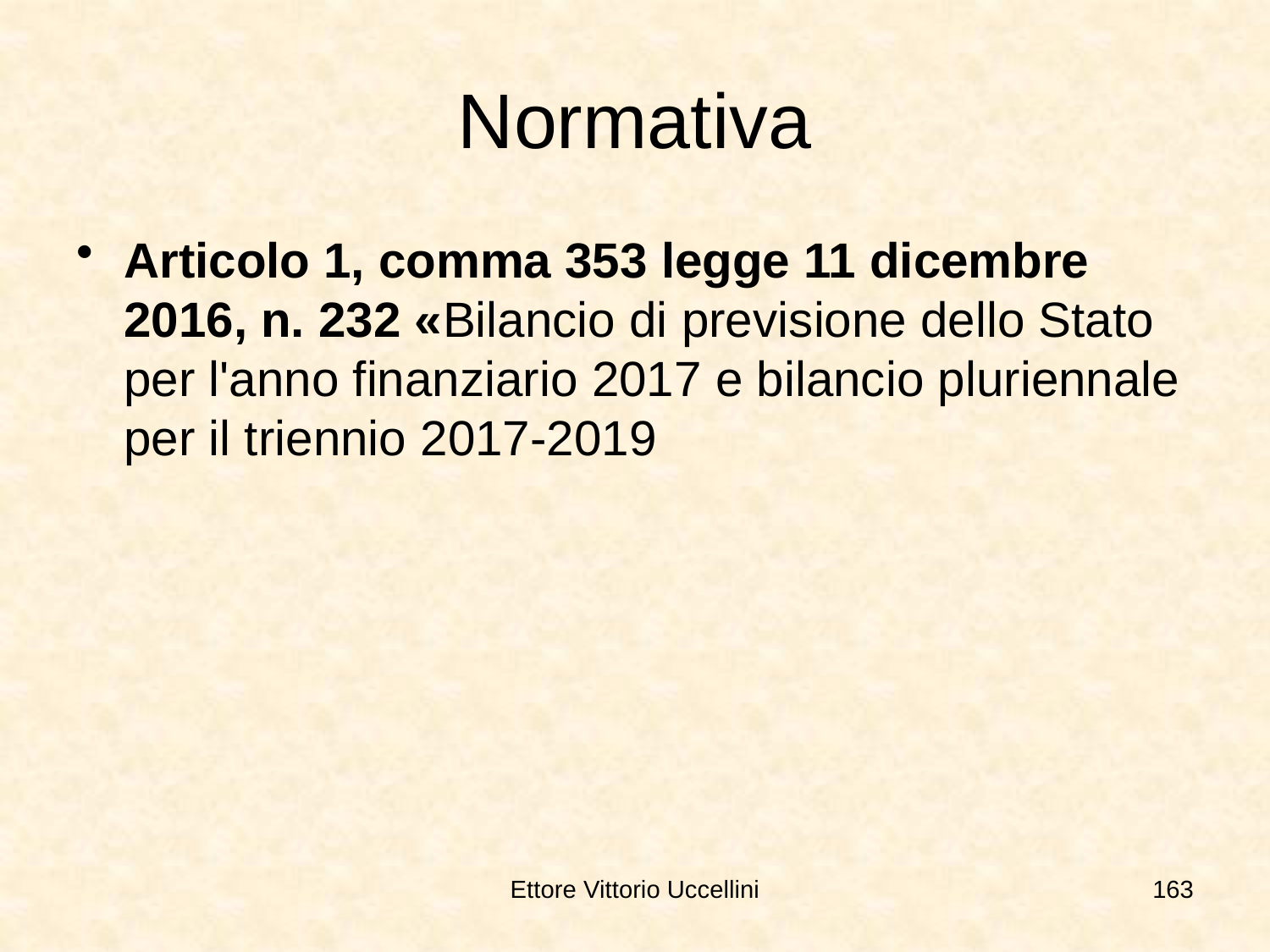

# Normativa
Articolo 1, comma 353 legge 11 dicembre 2016, n. 232 «Bilancio di previsione dello Stato per l'anno finanziario 2017 e bilancio pluriennale per il triennio 2017-2019

Ettore Vittorio Uccellini
163